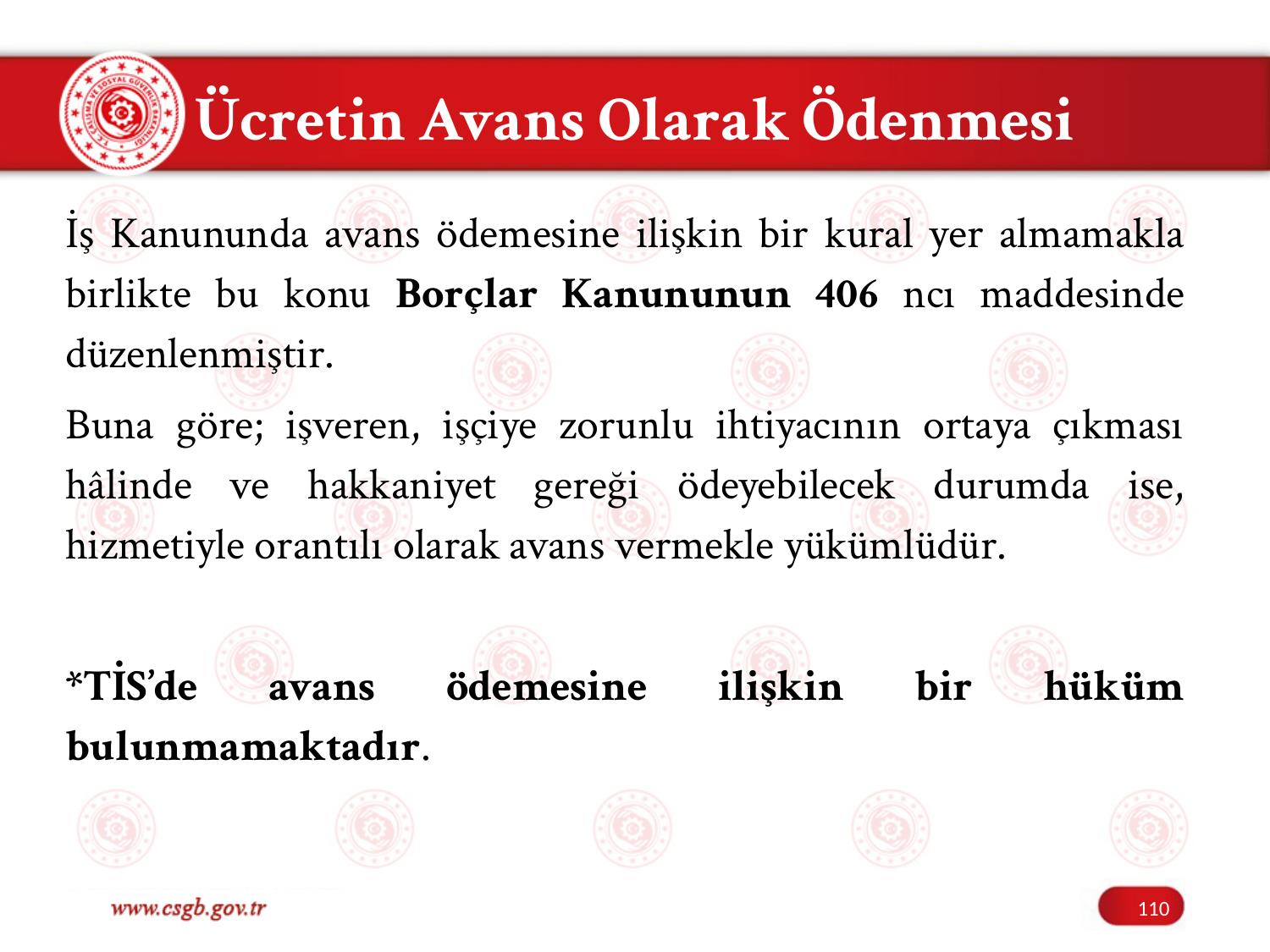

# Ücretin Avans Olarak Ödenmesi
İş Kanununda avans ödemesine ilişkin bir kural yer almamakla birlikte bu konu Borçlar Kanununun 406 ncı maddesinde düzenlenmiştir.
Buna göre; işveren, işçiye zorunlu ihtiyacının ortaya çıkması hâlinde ve hakkaniyet gereği ödeyebilecek durumda ise, hizmetiyle orantılı olarak avans vermekle yükümlüdür.

*TİS’de avans ödemesine ilişkin bir hüküm bulunmamaktadır.

110